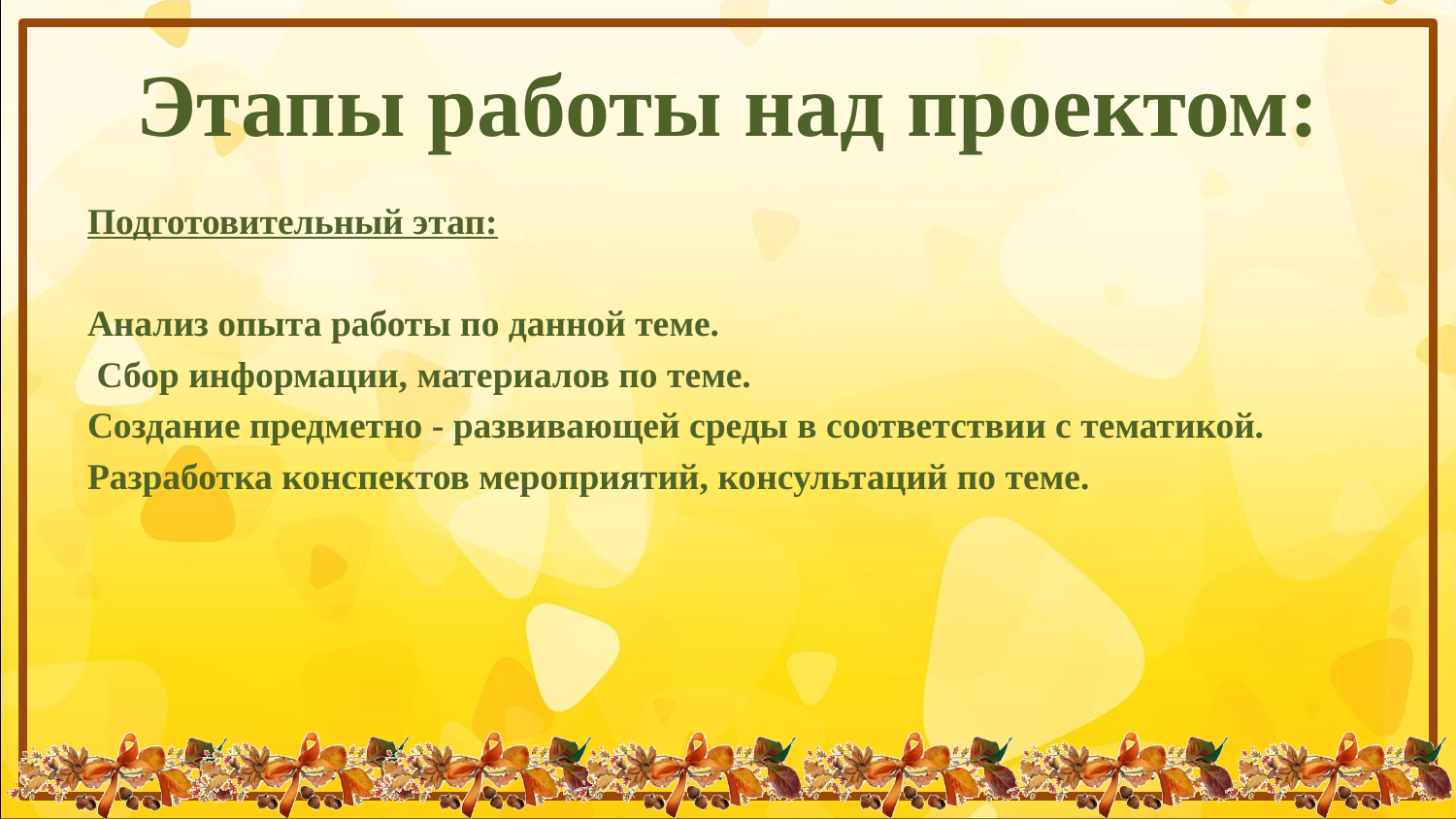

# Этапы работы над проектом:
Подготовительный этап:

Анализ опыта работы по данной теме.
 Сбор информации, материалов по теме.
Создание предметно - развивающей среды в соответствии с тематикой.
Разработка конспектов мероприятий, консультаций по теме.